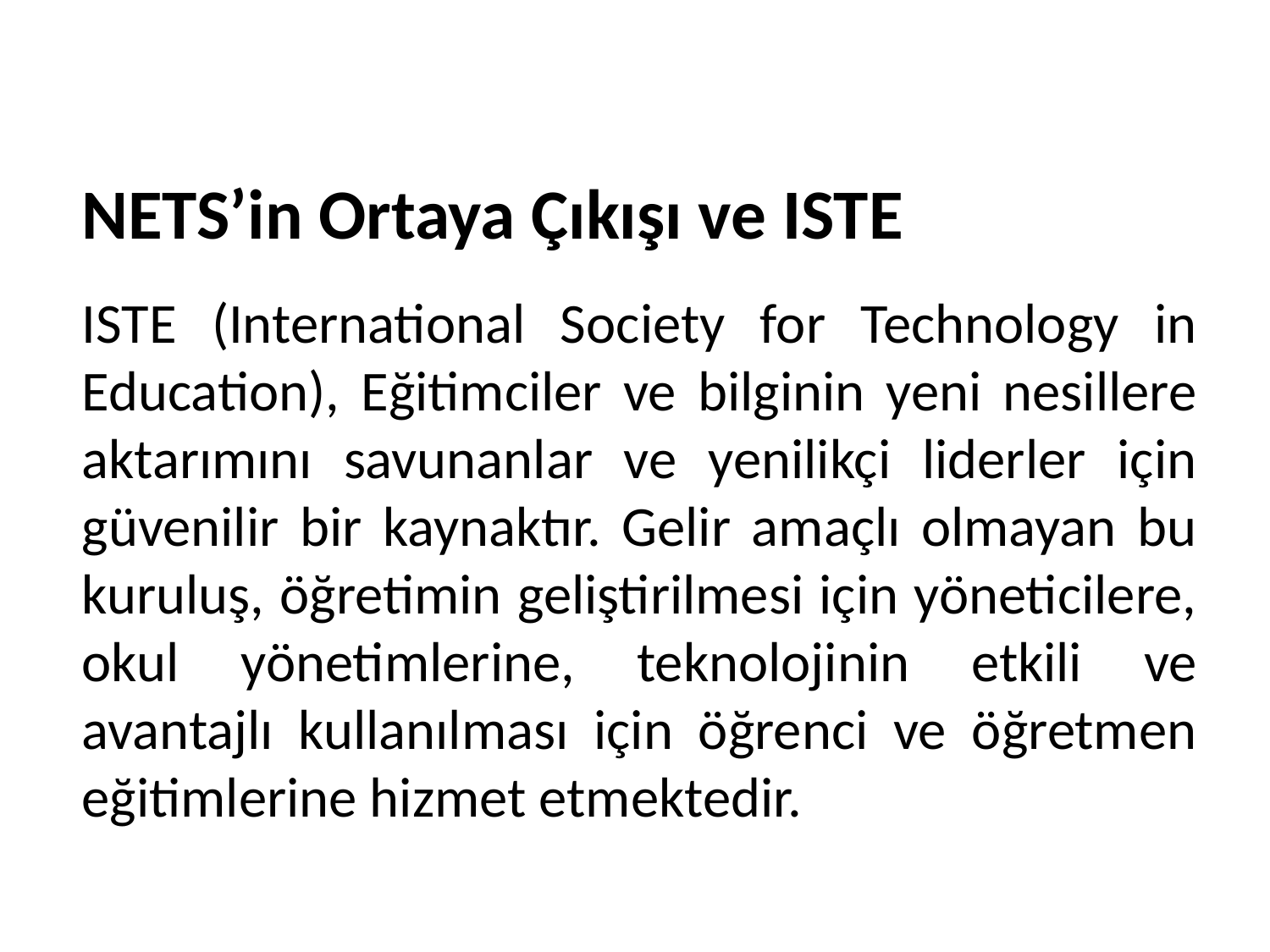

NETS’in Ortaya Çıkışı ve ISTE

ISTE (International Society for Technology in Education), Eğitimciler ve bilginin yeni nesillere aktarımını savunanlar ve yenilikçi liderler için güvenilir bir kaynaktır. Gelir amaçlı olmayan bu kuruluş, öğretimin geliştirilmesi için yöneticilere, okul yönetimlerine, teknolojinin etkili ve avantajlı kullanılması için öğrenci ve öğretmen eğitimlerine hizmet etmektedir.